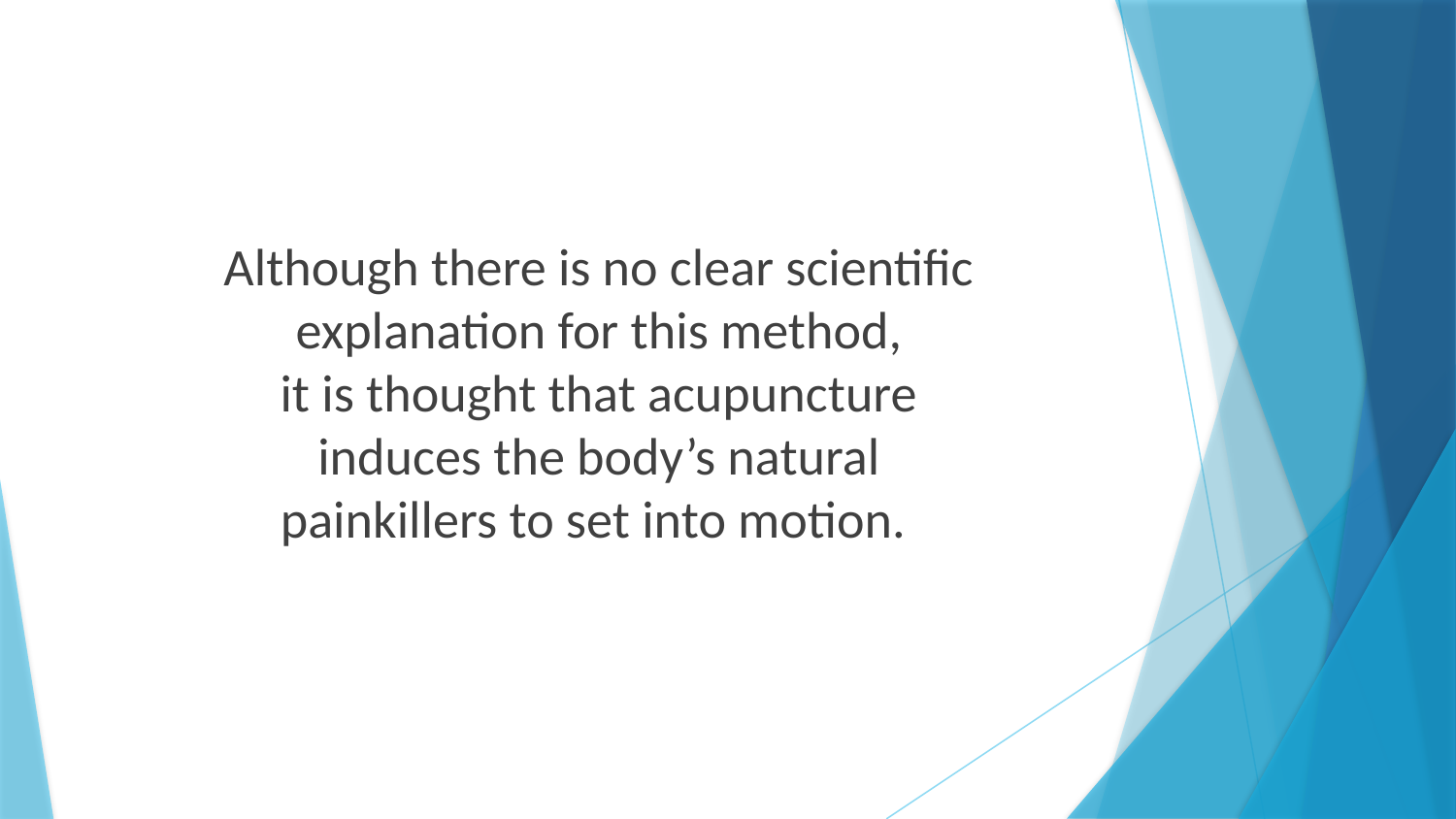

Although there is no clear scientific explanation for this method,
it is thought that acupuncture
induces the body’s natural
painkillers to set into motion.